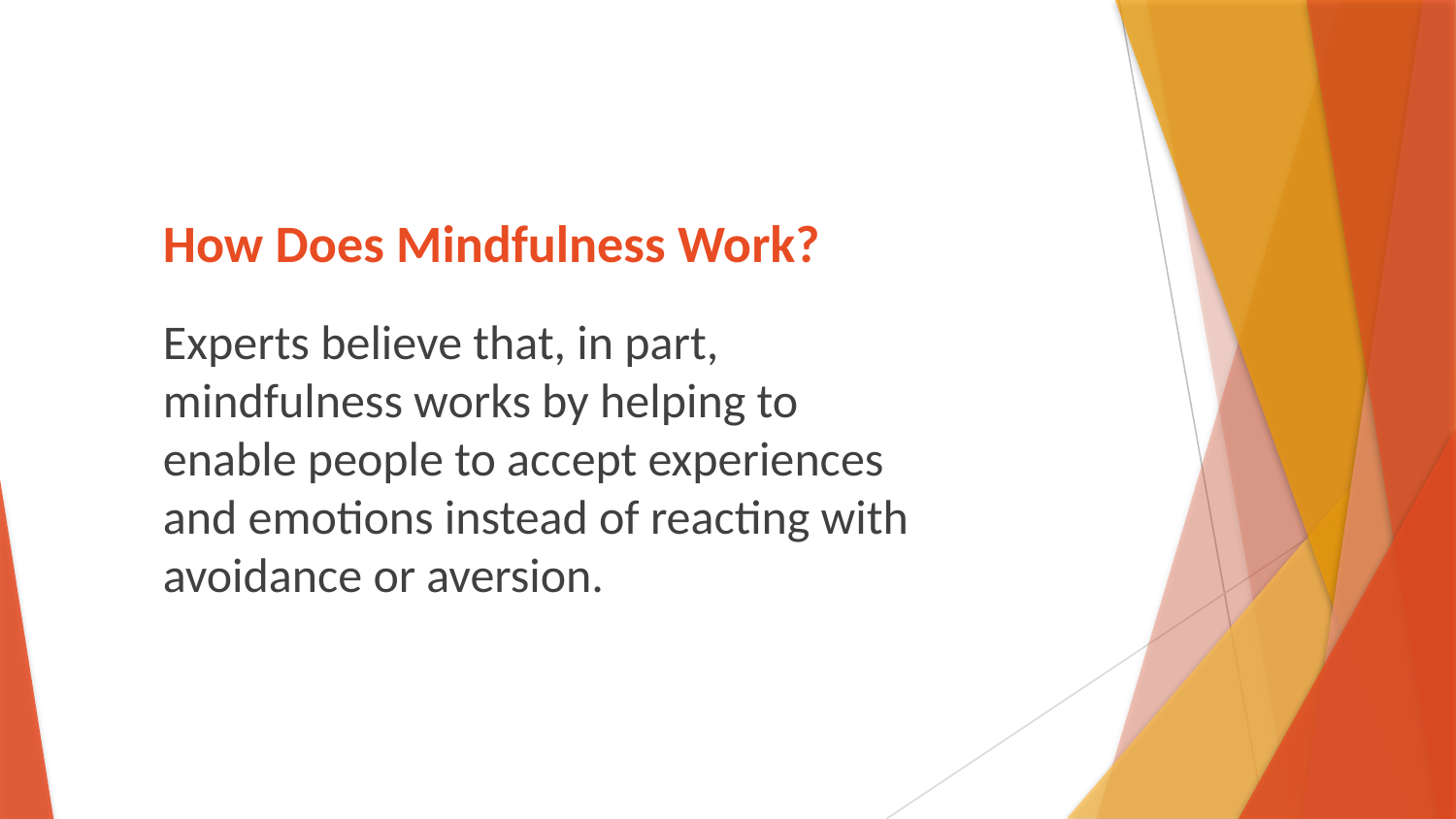

# How Does Mindfulness Work?
Experts believe that, in part, mindfulness works by helping to enable people to accept experiences and emotions instead of reacting with avoidance or aversion.